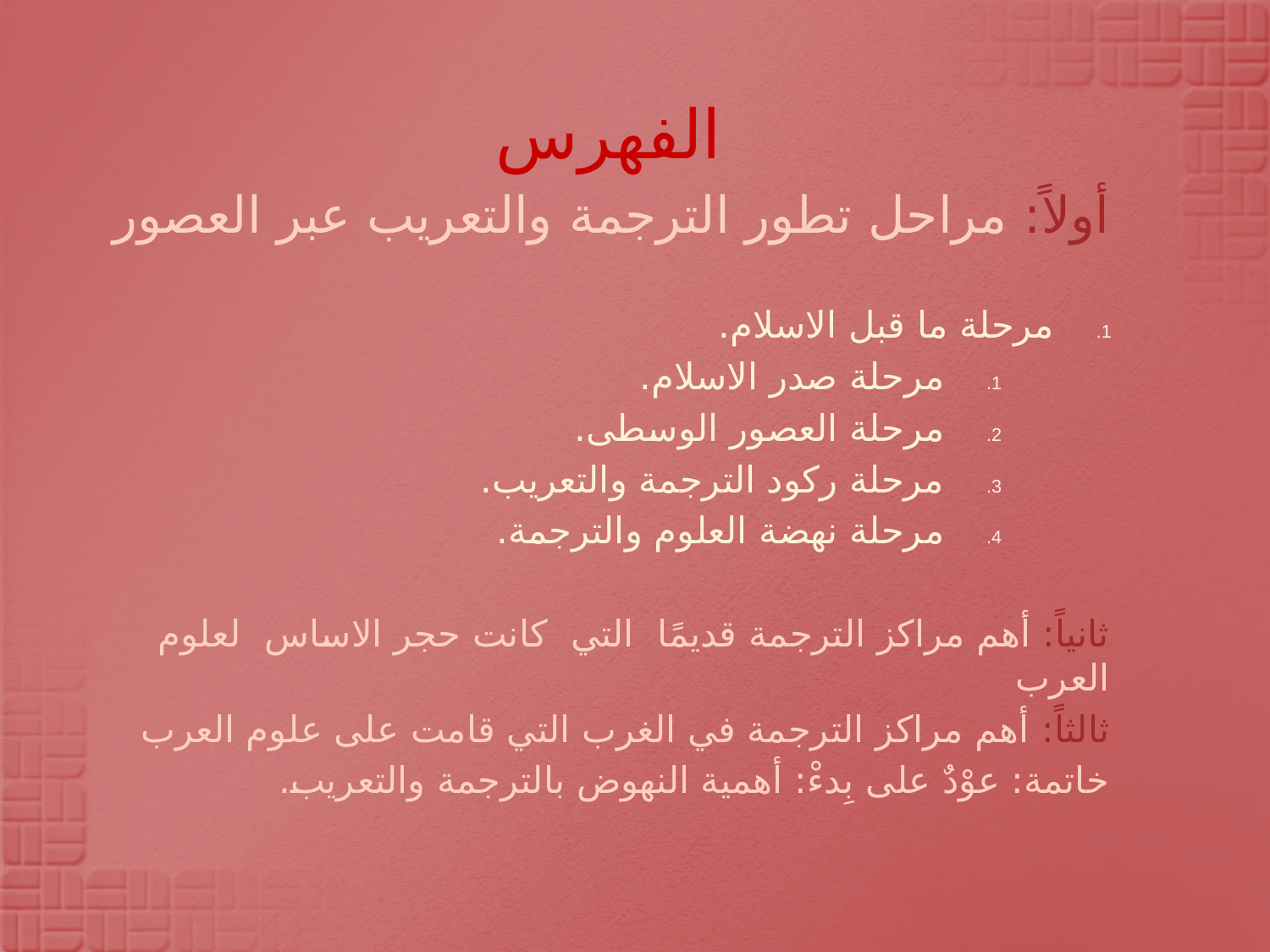

الفهرس
أولاً: مراحل تطور الترجمة والتعريب عبر العصور

مرحلة ما قبل الاسلام.
مرحلة صدر الاسلام.
مرحلة العصور الوسطى.
مرحلة ركود الترجمة والتعريب.
مرحلة نهضة العلوم والترجمة.

ثانياً: أهم مراكز الترجمة قديمًا  التي  كانت حجر الاساس  لعلوم العرب
ثالثاً: أهم مراكز الترجمة في الغرب التي قامت على علوم العرب
خاتمة: عوْدٌ على بِدءْ: أهمية النهوض بالترجمة والتعريب.